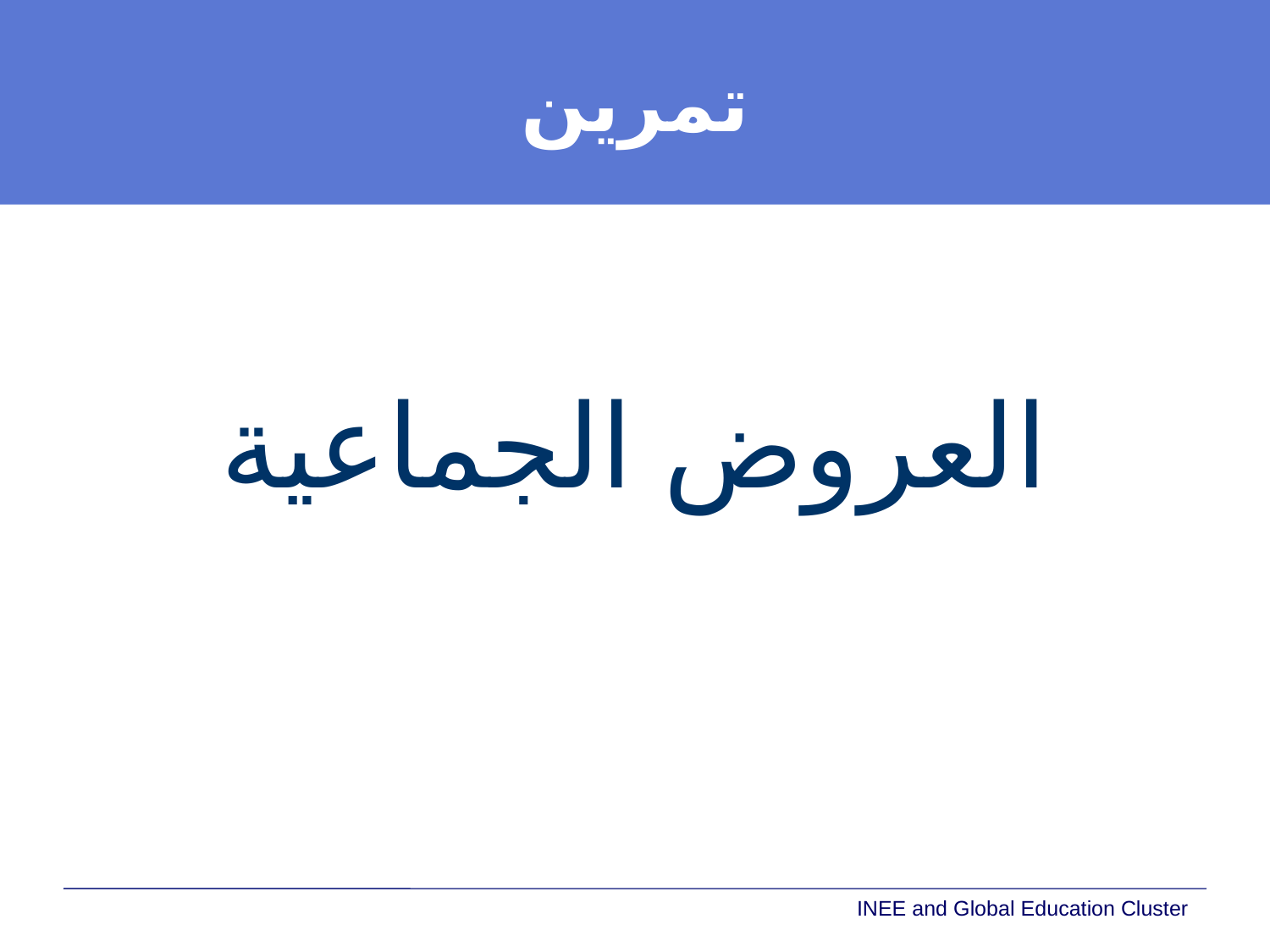

# تمرين
العروض الجماعية

INEE and Global Education Cluster